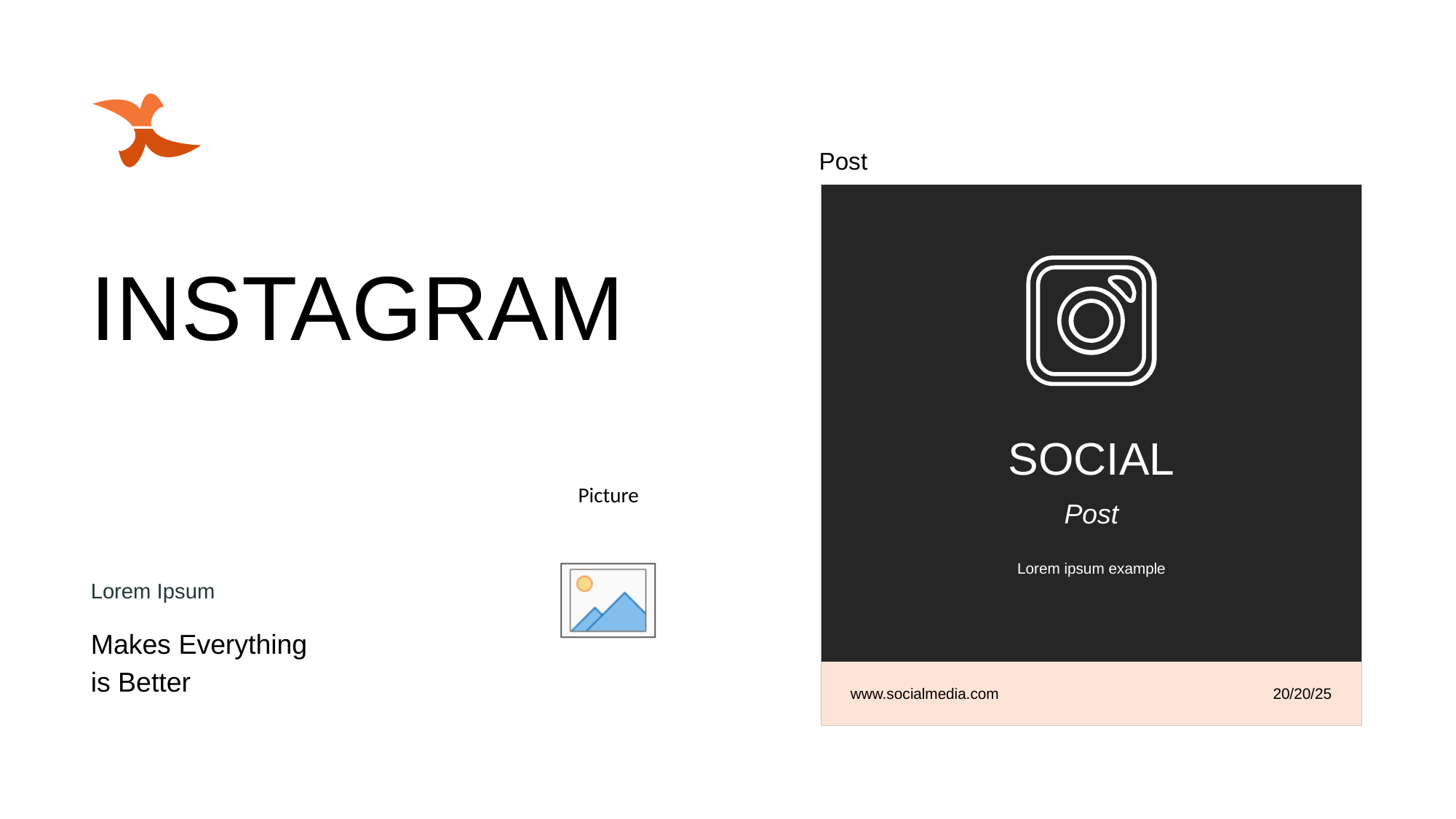

Post

INSTAGRAM

SOCIAL
Post

Lorem ipsum example
Lorem Ipsum
Makes Everything
is Better

www.socialmedia.com
20/20/25